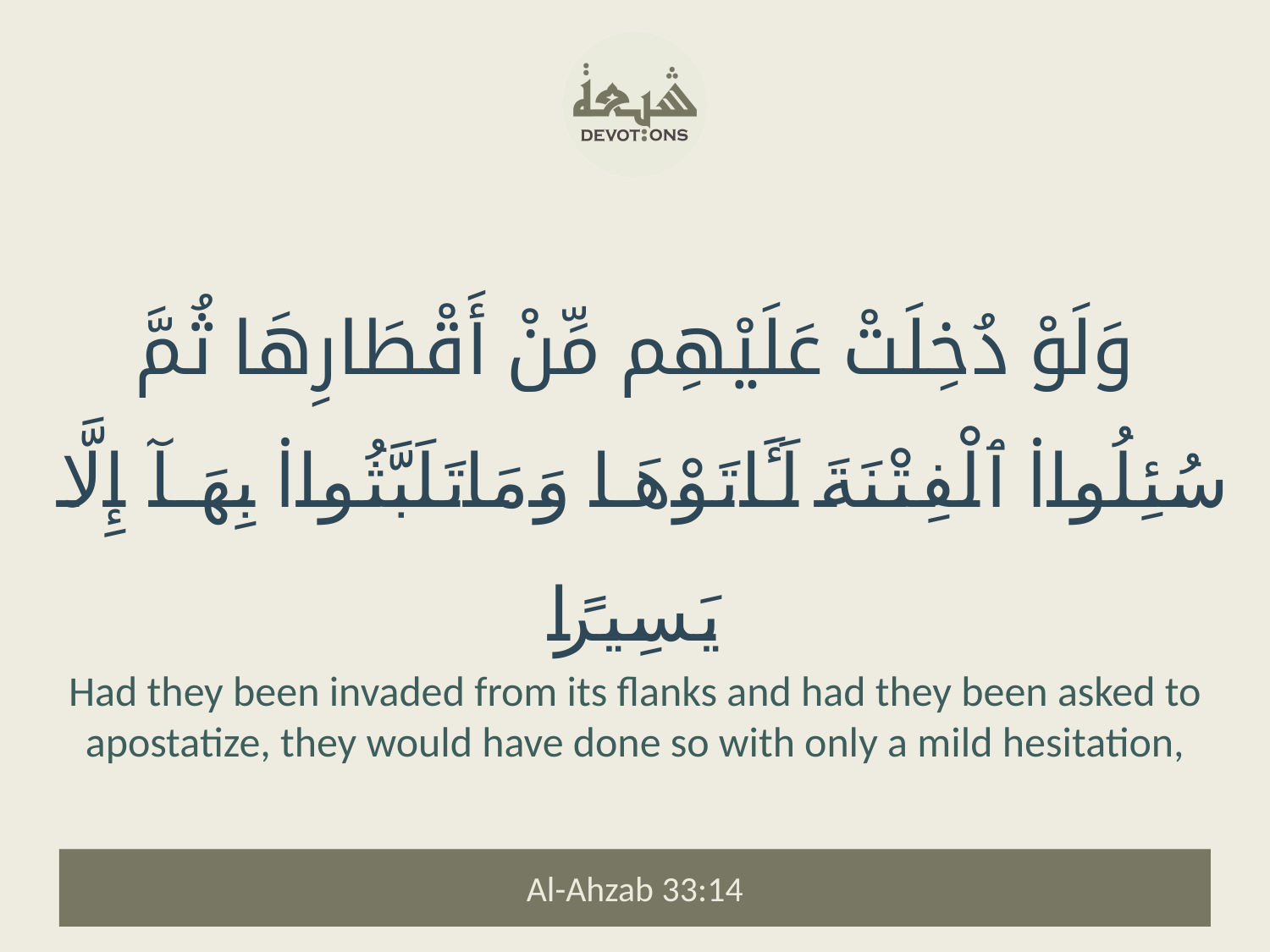

وَلَوْ دُخِلَتْ عَلَيْهِم مِّنْ أَقْطَارِهَا ثُمَّ سُئِلُوا۟ ٱلْفِتْنَةَ لَـَٔاتَوْهَا وَمَا تَلَبَّثُوا۟ بِهَآ إِلَّا يَسِيرًا
Had they been invaded from its flanks and had they been asked to apostatize, they would have done so with only a mild hesitation,
Al-Ahzab 33:14